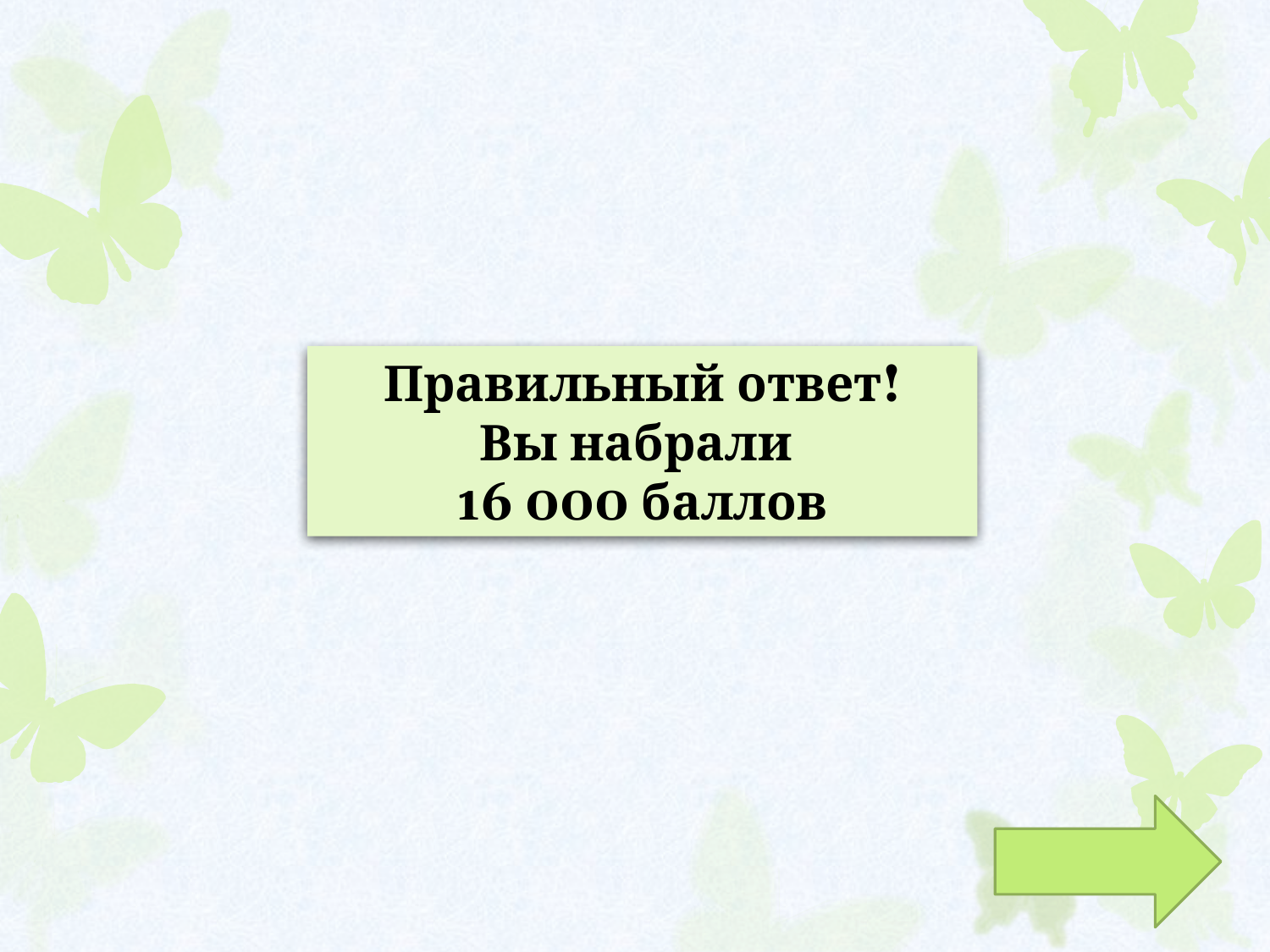

Правильный ответ!
Вы набрали
16 000 баллов